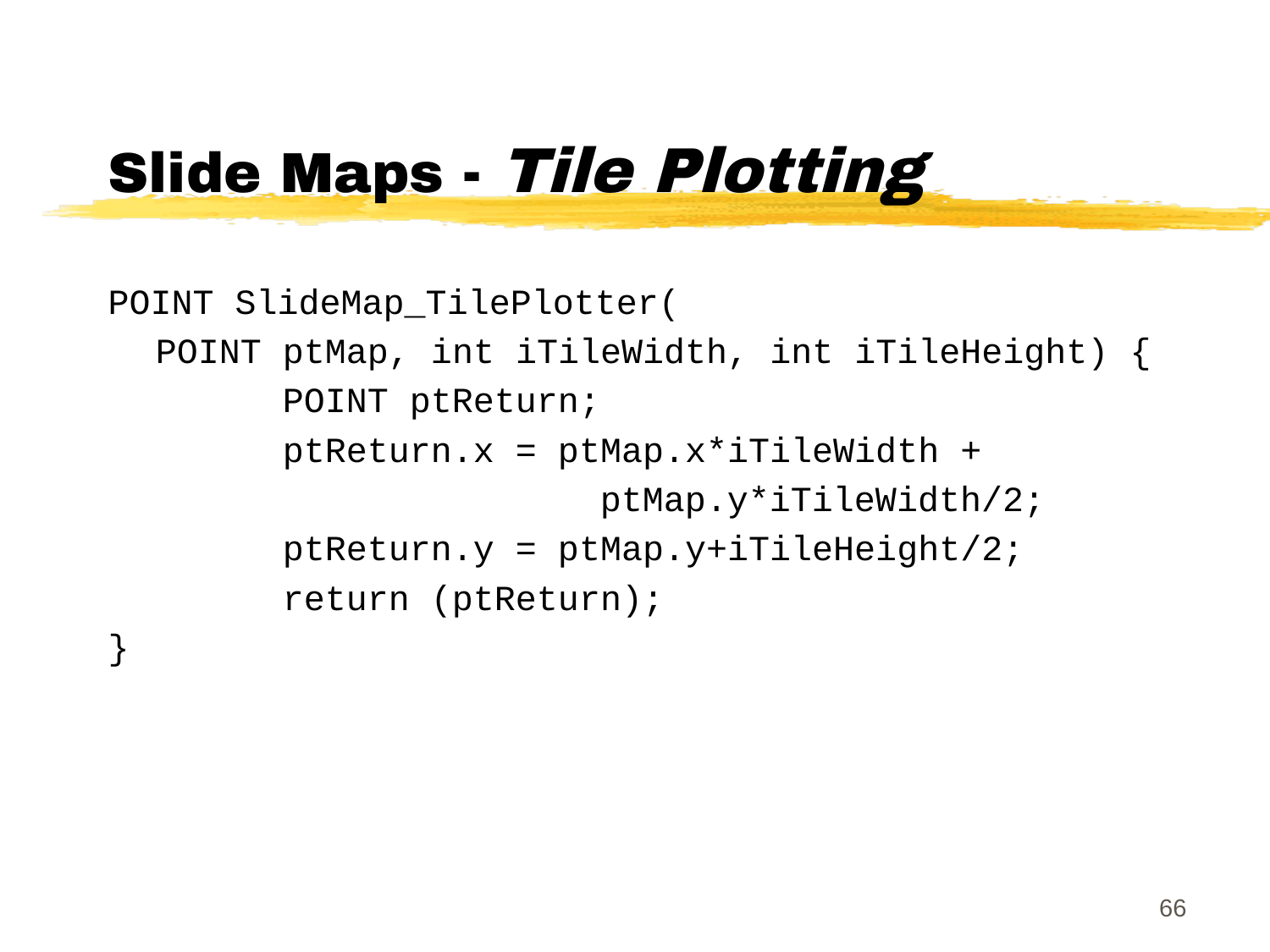

# Slide Maps - Tile Plotting
POINT SlideMap_TilePlotter(
	POINT ptMap, int iTileWidth, int iTileHeight) {
		POINT ptReturn;
		ptReturn.x = ptMap.x*iTileWidth +
				   ptMap.y*iTileWidth/2;
		ptReturn.y = ptMap.y+iTileHeight/2;
		return (ptReturn);
}
66